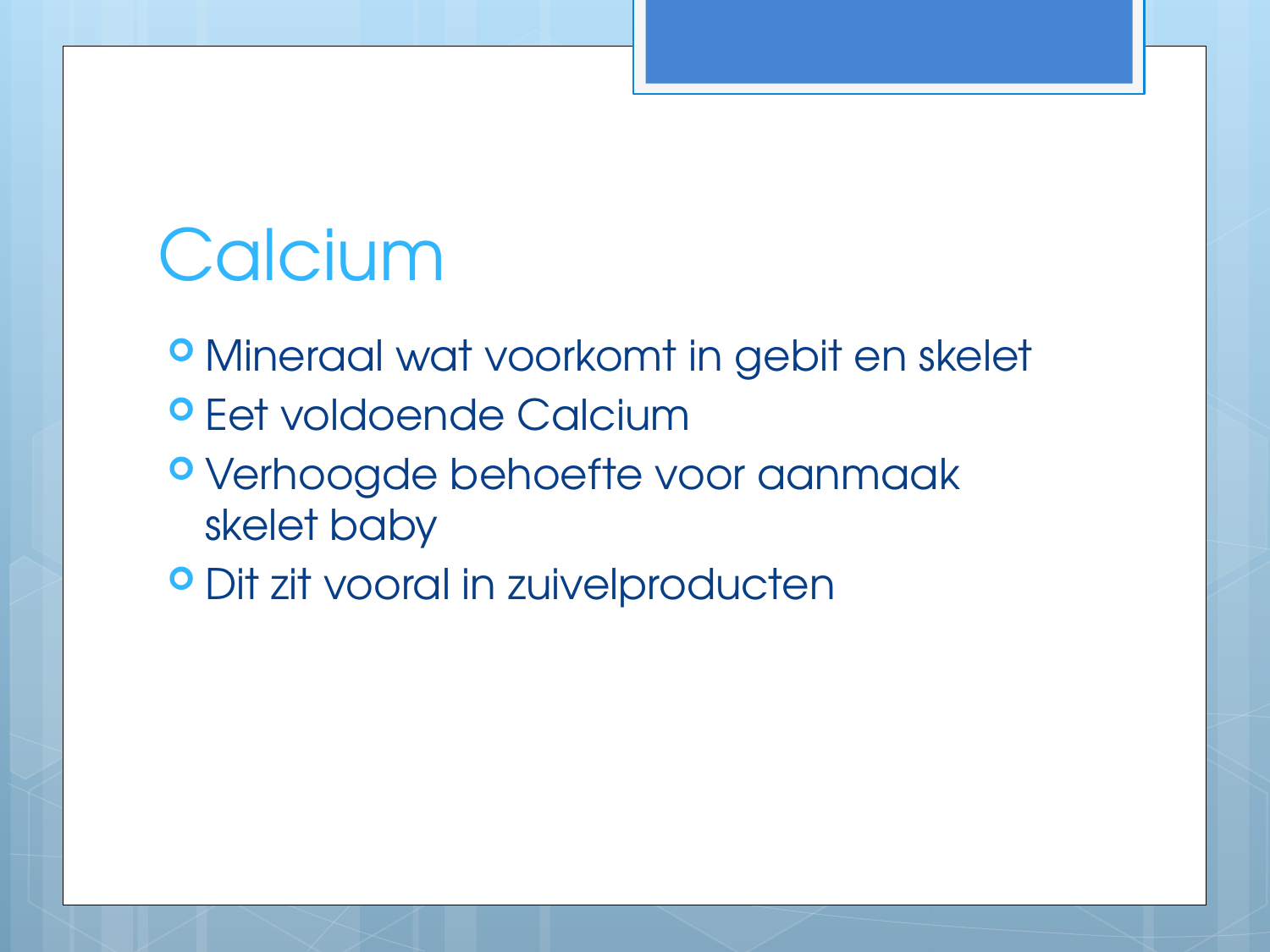

# Calcium
Mineraal wat voorkomt in gebit en skelet
Eet voldoende Calcium
Verhoogde behoefte voor aanmaak skelet baby
Dit zit vooral in zuivelproducten